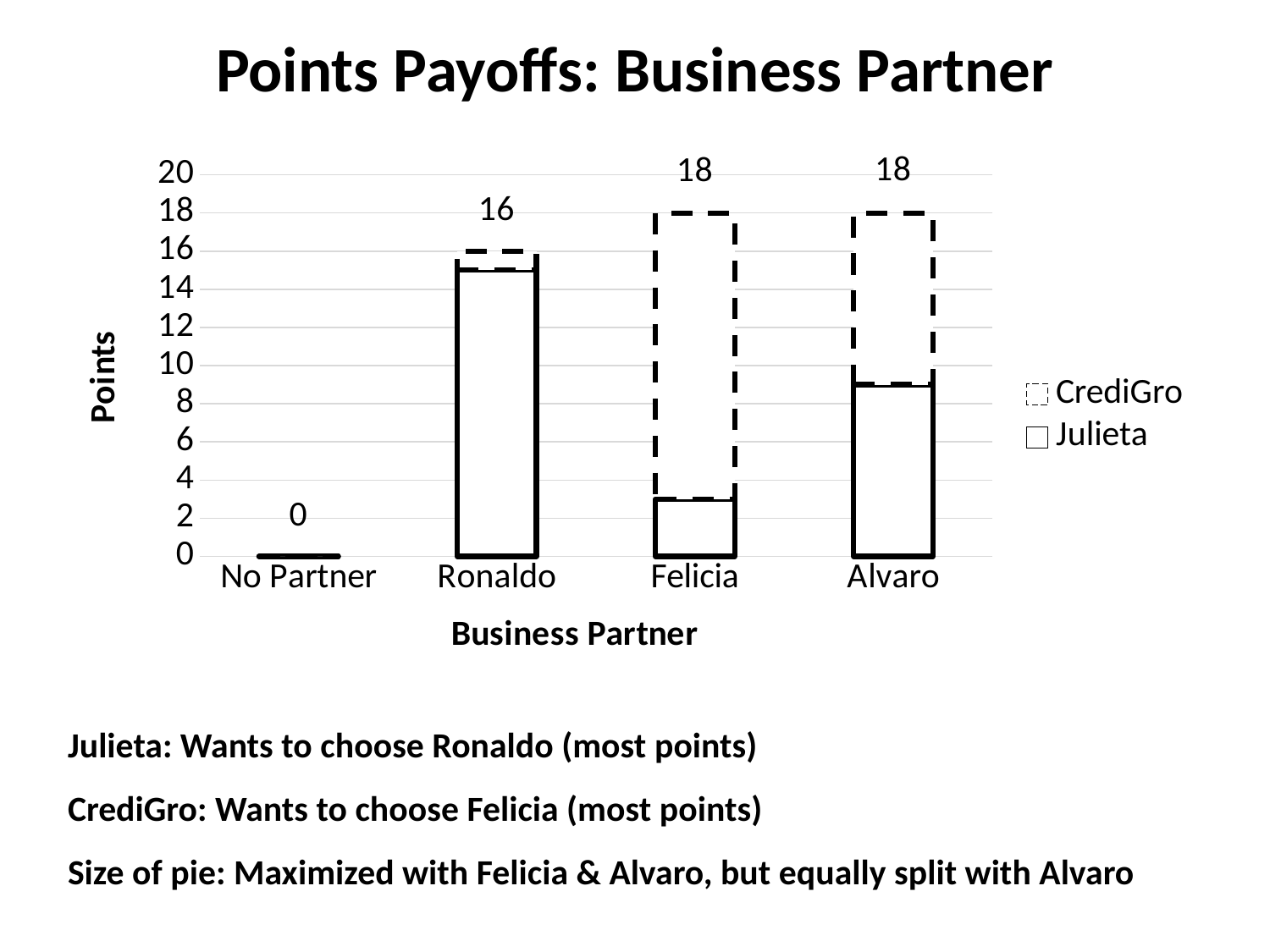

# Points Payoffs: Business Partner

### Chart

| Category | Julieta | CrediGro |
|---|---|---|
| No Partner | 0.0 | 0.0 |
| Ronaldo | 15.0 | 1.0 |
| Felicia | 3.0 | 15.0 |
| Alvaro | 9.0 | 9.0 |
Julieta: Wants to choose Ronaldo (most points)

CrediGro: Wants to choose Felicia (most points)

Size of pie: Maximized with Felicia & Alvaro, but equally split with Alvaro